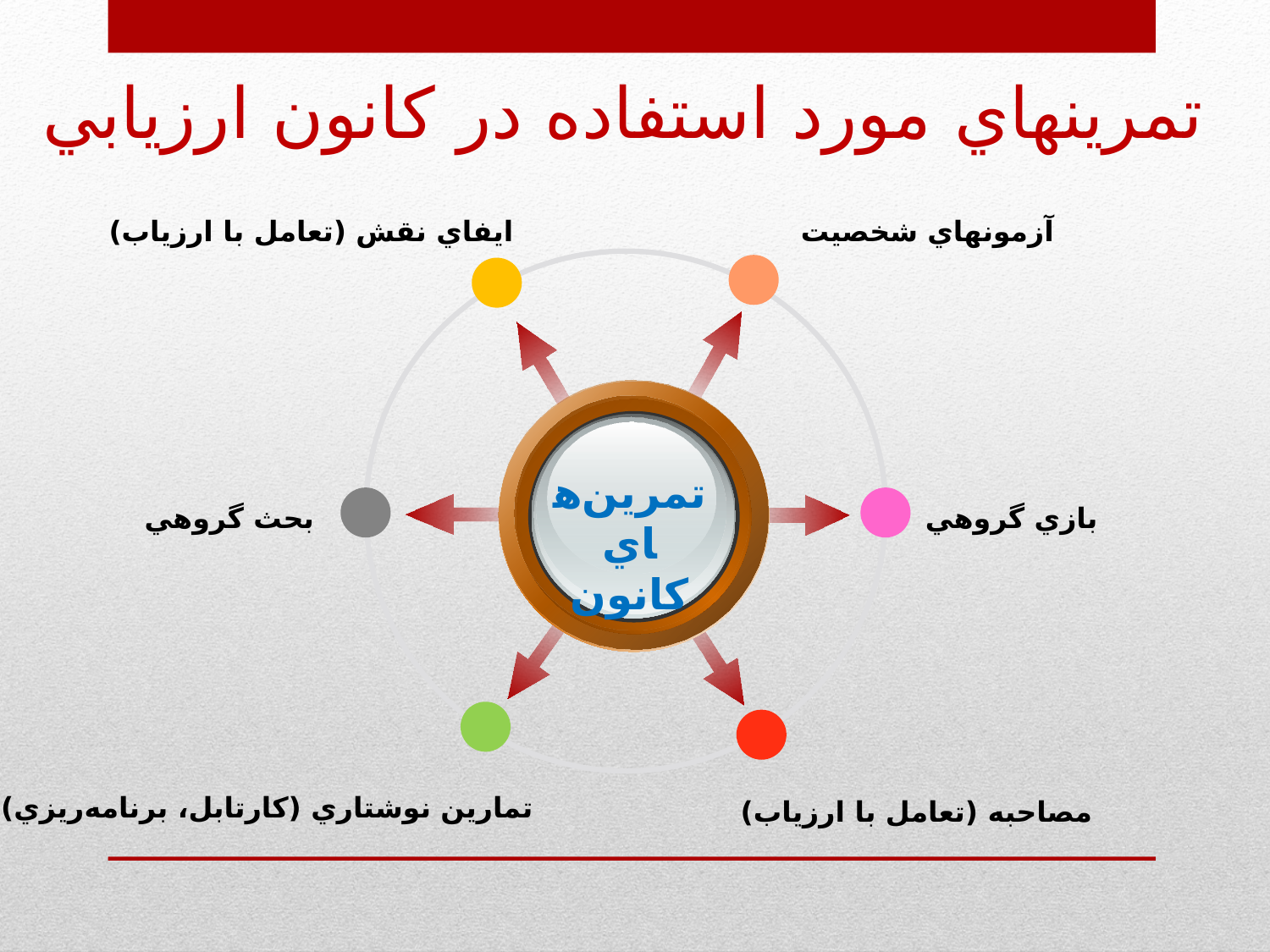

# تمرينهاي مورد استفاده در كانون ارزيابي
ايفاي نقش (تعامل با ارزياب)
آزمونهاي شخصيت

تمرين‌هاي كانون
بحث گروهي
بازي گروهي

تمارين نوشتاري (كارتابل، برنامه‌ريزي)
مصاحبه (تعامل با ارزياب)